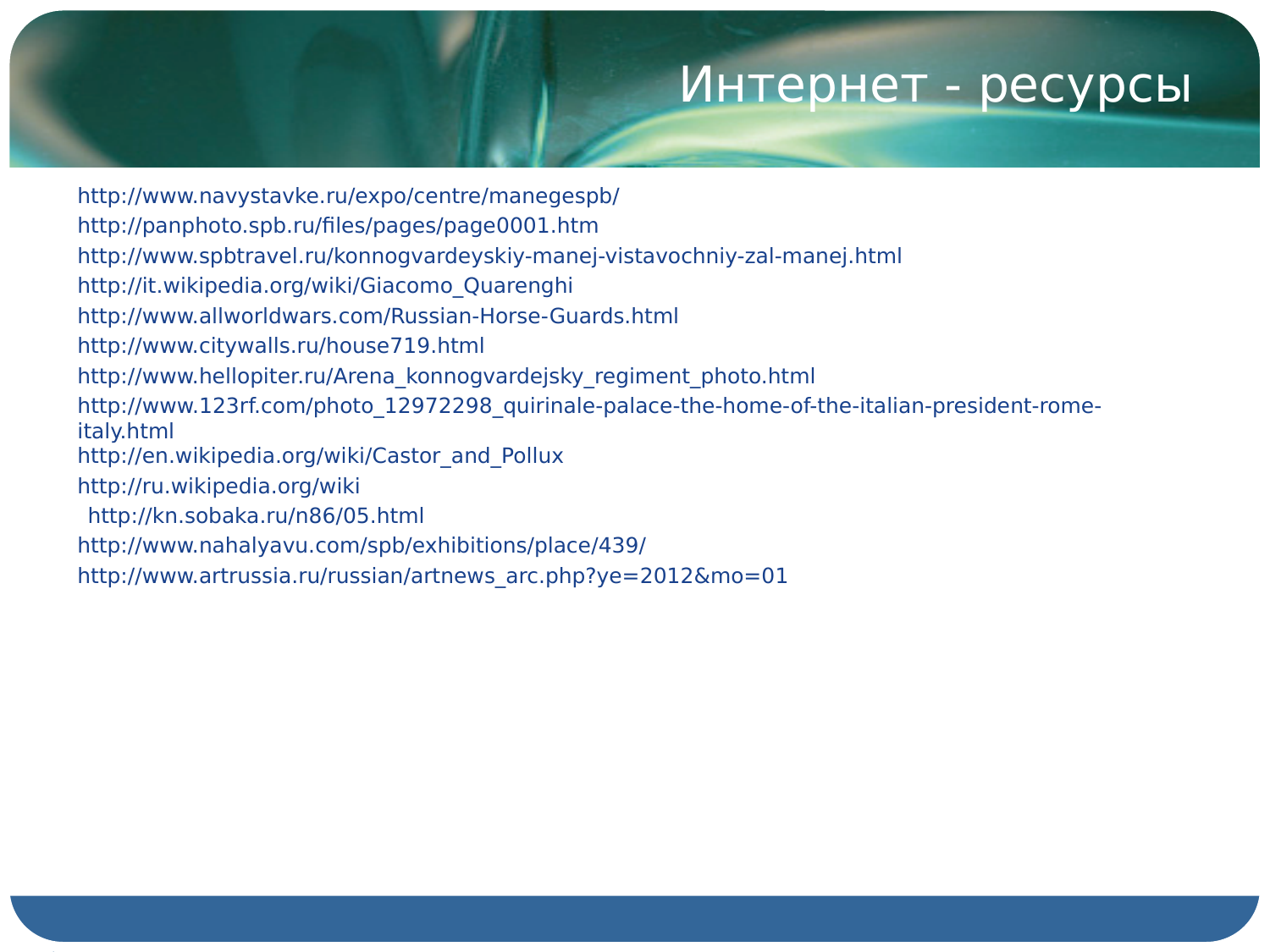

Интернет - ресурсы
http://www.navystavke.ru/expo/centre/manegespb/
http://panphoto.spb.ru/files/pages/page0001.htm
http://www.spbtravel.ru/konnogvardeyskiy-manej-vistavochniy-zal-manej.html
http://it.wikipedia.org/wiki/Giacomo_Quarenghi
http://www.allworldwars.com/Russian-Horse-Guards.html
http://www.citywalls.ru/house719.html
http://www.hellopiter.ru/Arena_konnogvardejsky_regiment_photo.html
http://www.123rf.com/photo_12972298_quirinale-palace-the-home-of-the-italian-president-rome-italy.html
http://en.wikipedia.org/wiki/Castor_and_Pollux
http://ru.wikipedia.org/wiki
http://kn.sobaka.ru/n86/05.html
http://www.nahalyavu.com/spb/exhibitions/place/439/
http://www.artrussia.ru/russian/artnews_arc.php?ye=2012&mo=01